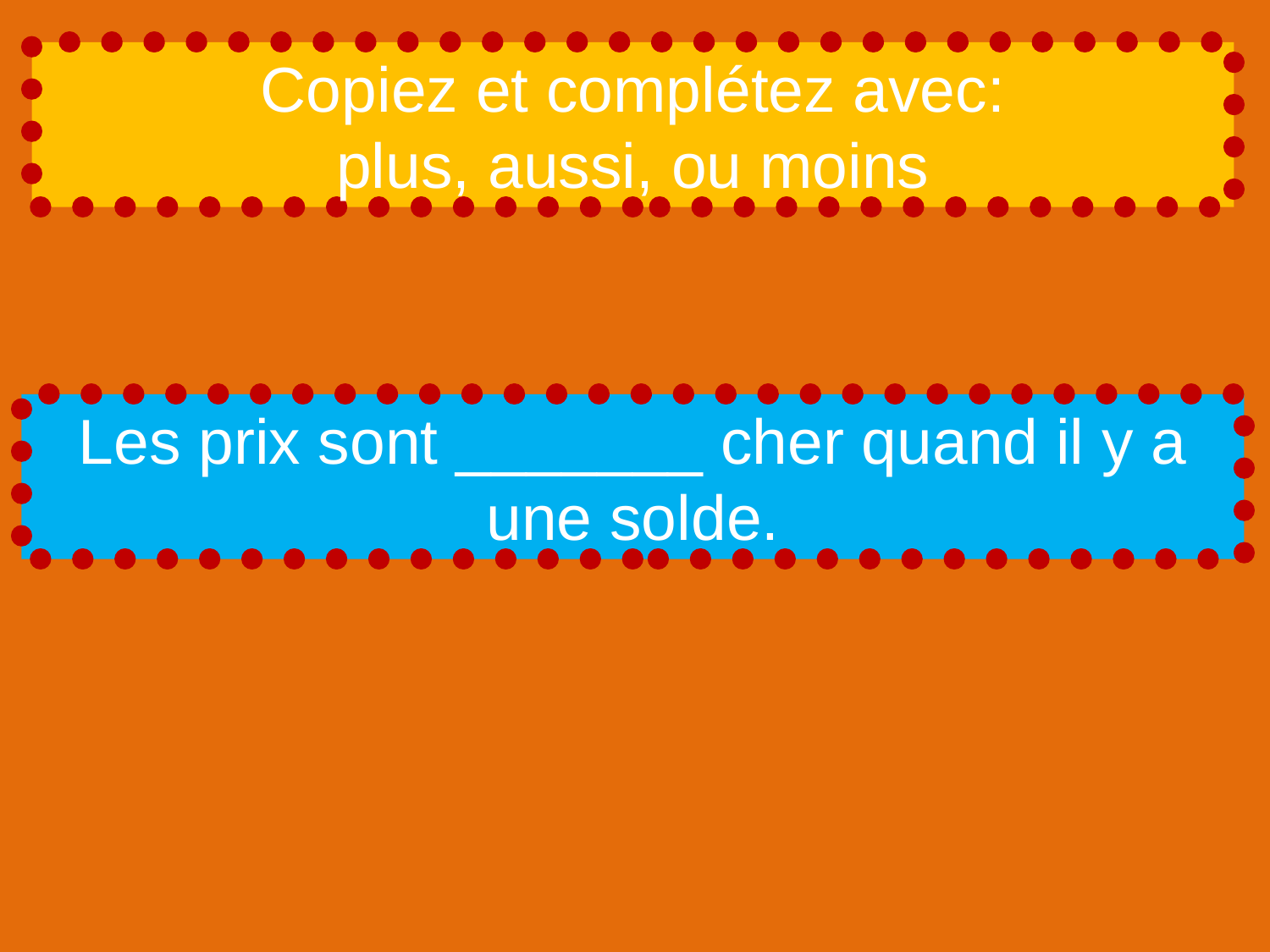

Copiez et complétez avec:
plus, aussi, ou moins
Les prix sont _______ cher quand il y a une solde.